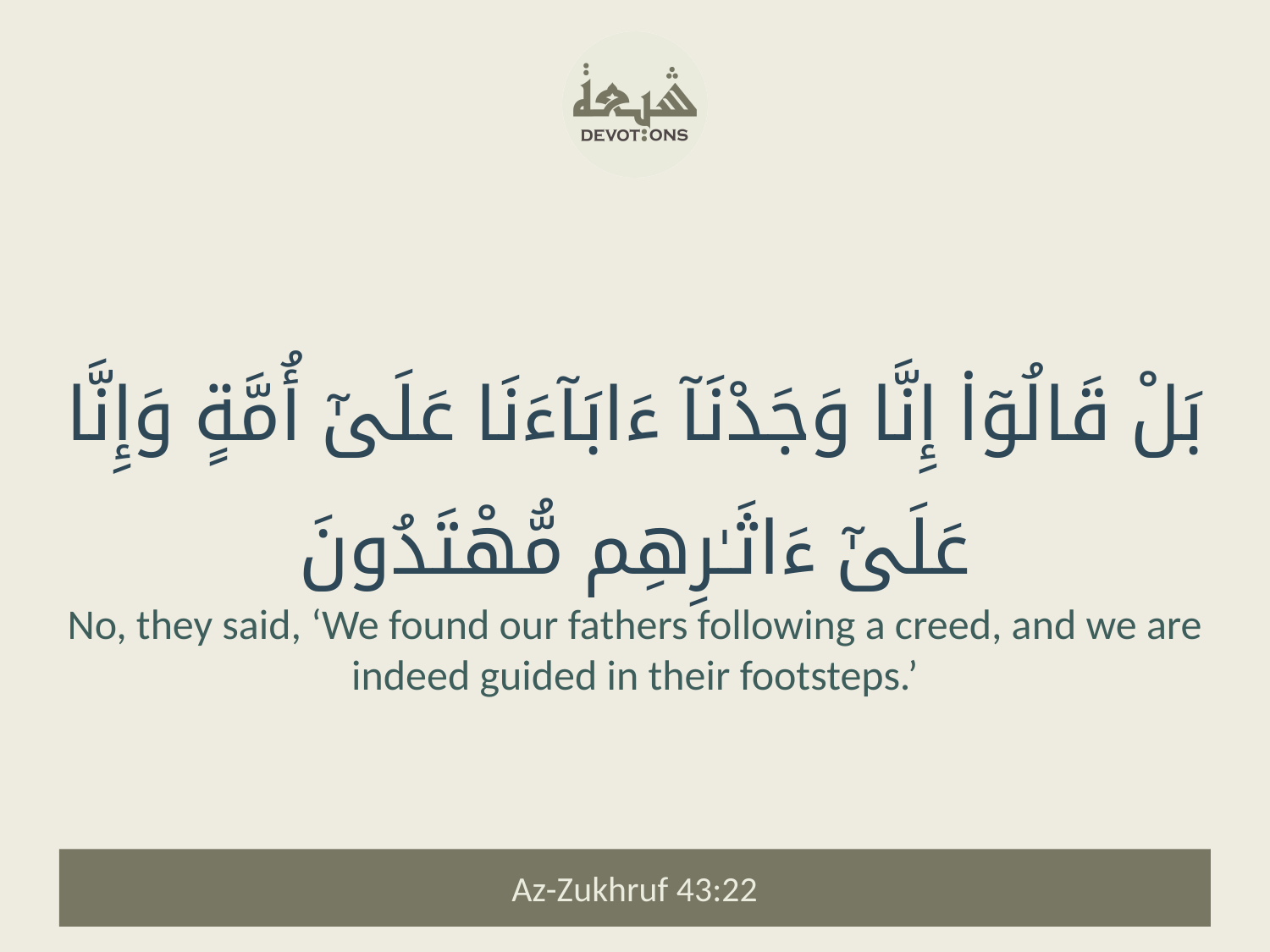

بَلْ قَالُوٓا۟ إِنَّا وَجَدْنَآ ءَابَآءَنَا عَلَىٰٓ أُمَّةٍ وَإِنَّا عَلَىٰٓ ءَاثَـٰرِهِم مُّهْتَدُونَ
No, they said, ‘We found our fathers following a creed, and we are indeed guided in their footsteps.’
Az-Zukhruf 43:22